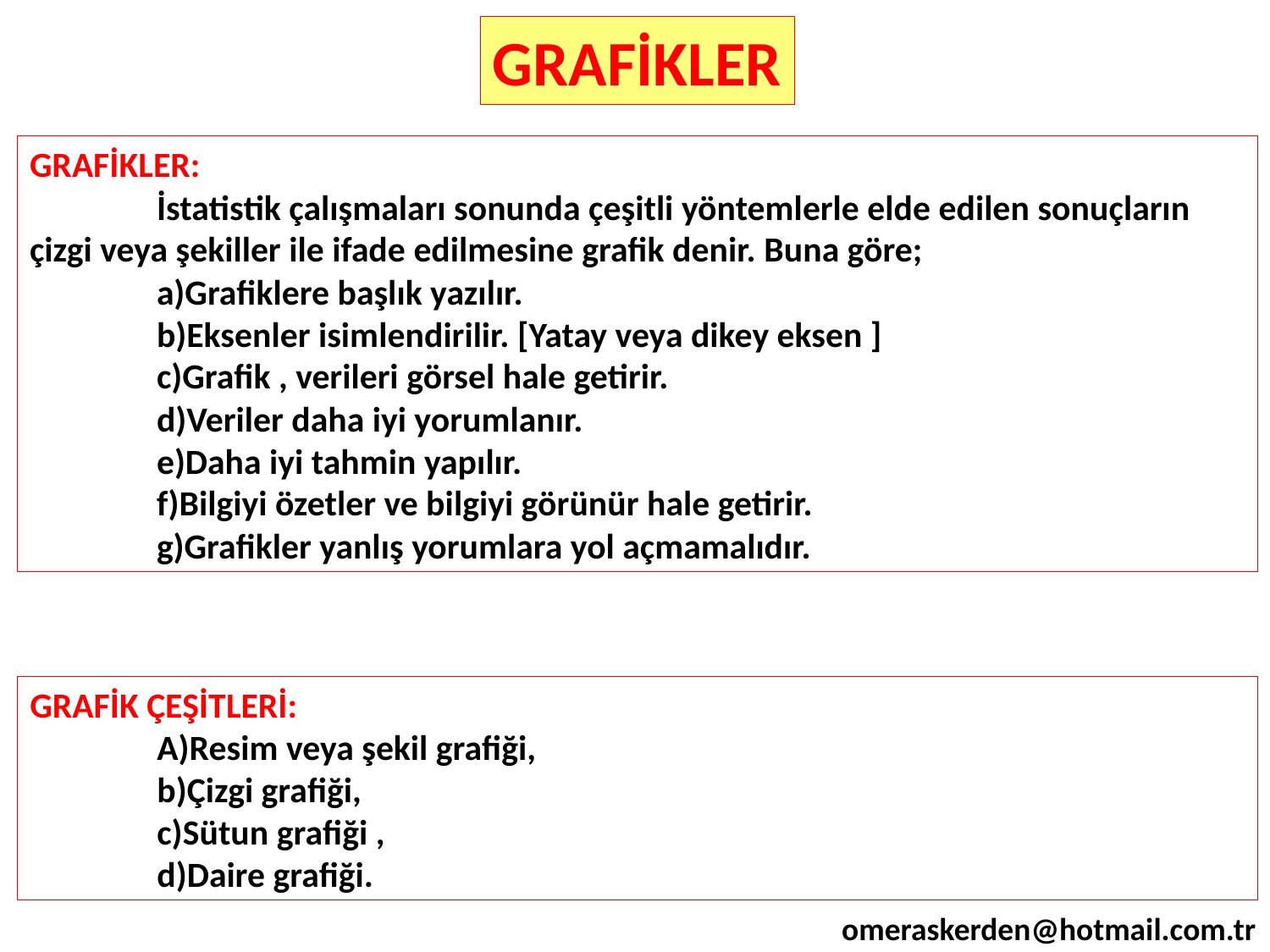

GRAFİKLER
GRAFİKLER:
	İstatistik çalışmaları sonunda çeşitli yöntemlerle elde edilen sonuçların çizgi veya şekiller ile ifade edilmesine grafik denir. Buna göre;
	a)Grafiklere başlık yazılır.
	b)Eksenler isimlendirilir. [Yatay veya dikey eksen ]
	c)Grafik , verileri görsel hale getirir.
	d)Veriler daha iyi yorumlanır.
	e)Daha iyi tahmin yapılır.
	f)Bilgiyi özetler ve bilgiyi görünür hale getirir.
	g)Grafikler yanlış yorumlara yol açmamalıdır.
GRAFİK ÇEŞİTLERİ:
	A)Resim veya şekil grafiği,
	b)Çizgi grafiği,
	c)Sütun grafiği ,
	d)Daire grafiği.
omeraskerden@hotmail.com.tr